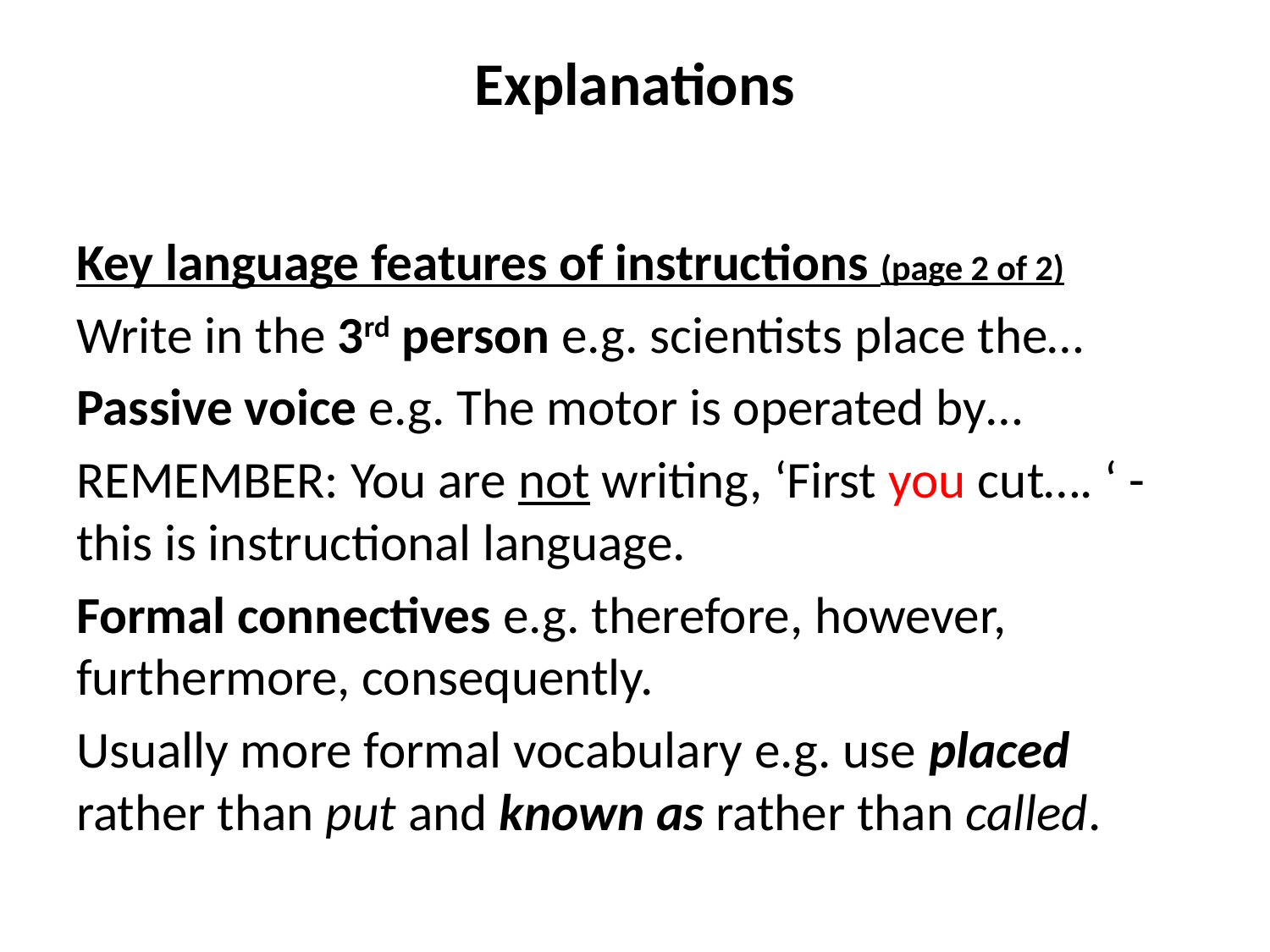

# Explanations
Key language features of instructions (page 2 of 2)
Write in the 3rd person e.g. scientists place the…
Passive voice e.g. The motor is operated by…
REMEMBER: You are not writing, ‘First you cut…. ‘ - this is instructional language.
Formal connectives e.g. therefore, however, furthermore, consequently.
Usually more formal vocabulary e.g. use placed rather than put and known as rather than called.